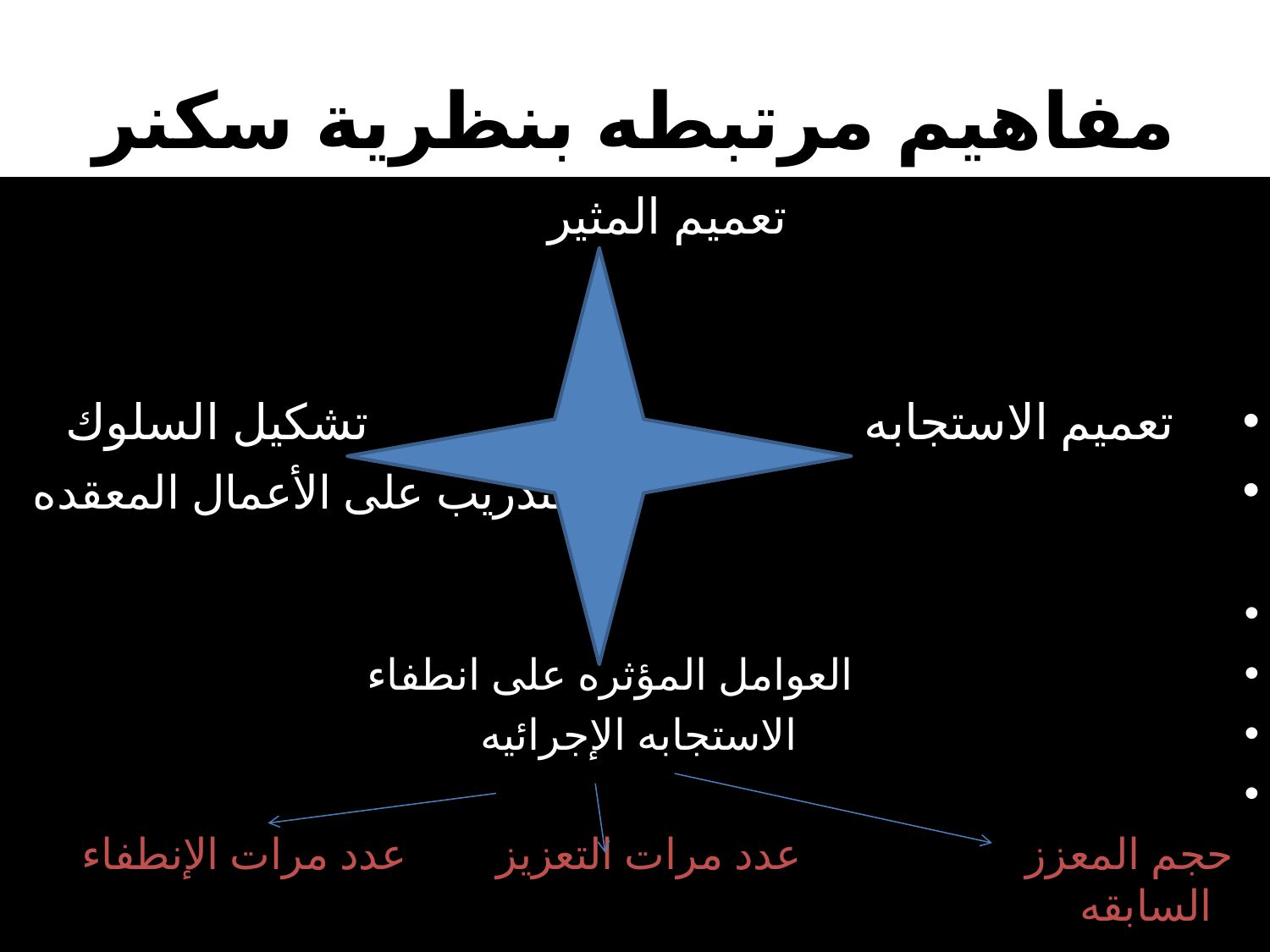

# مفاهيم مرتبطه بنظرية سكنر
                                     تعميم المثير

   تعميم الاستجابه                                       تشكيل السلوك
                                                     التدريب على الأعمال المعقده

                                العوامل المؤثره على انطفاء
                                     الاستجابه الإجرائيه

  حجم المعزز                    عدد مرات التعزيز        عدد مرات الإنطفاء السابقه